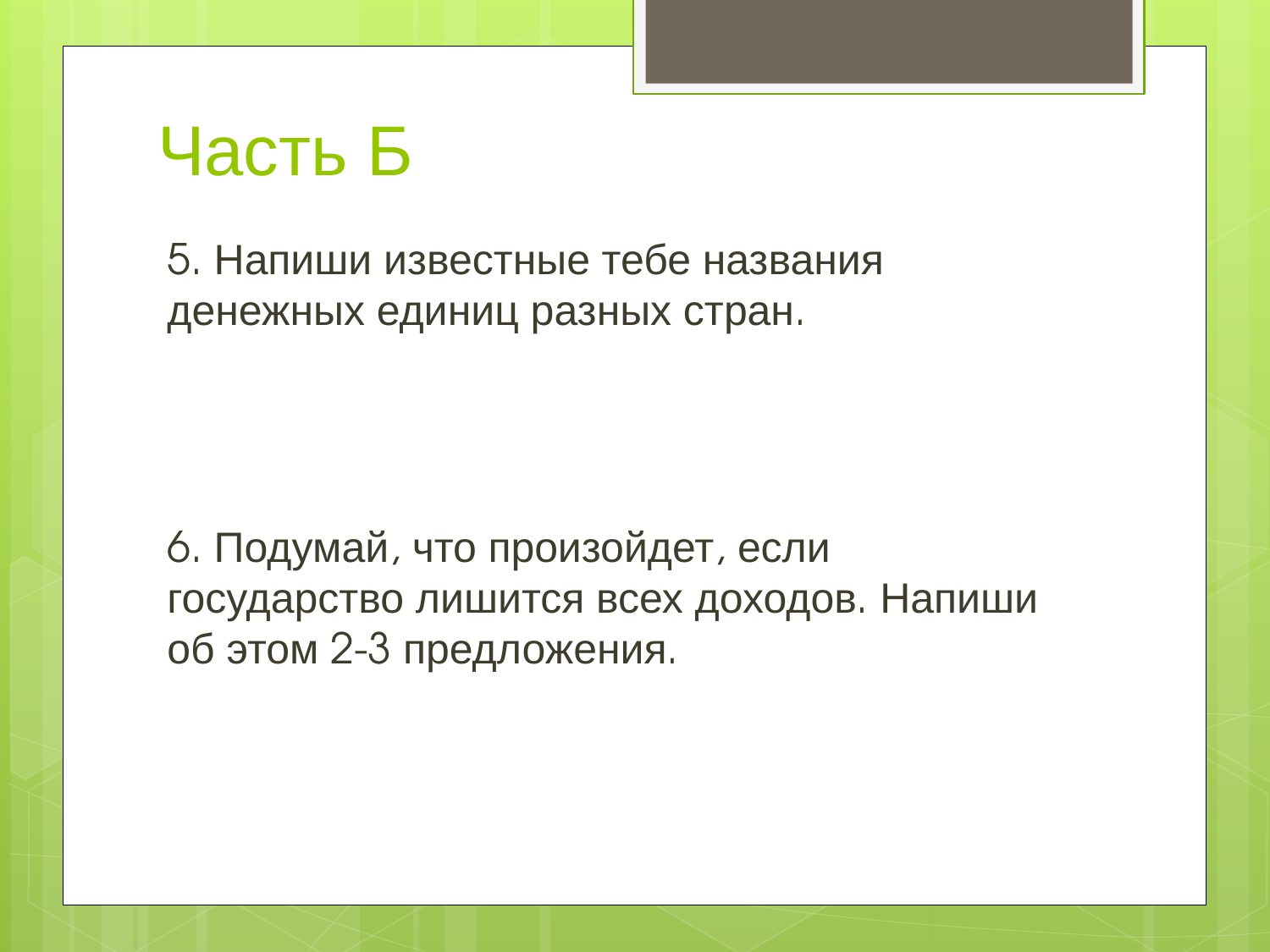

# Часть Б
5. Напиши известные тебе названия денежных единиц разных стран.

6. Подумай, что произойдет, если государство лишится всех доходов. Напиши об этом 2-3 предложения.